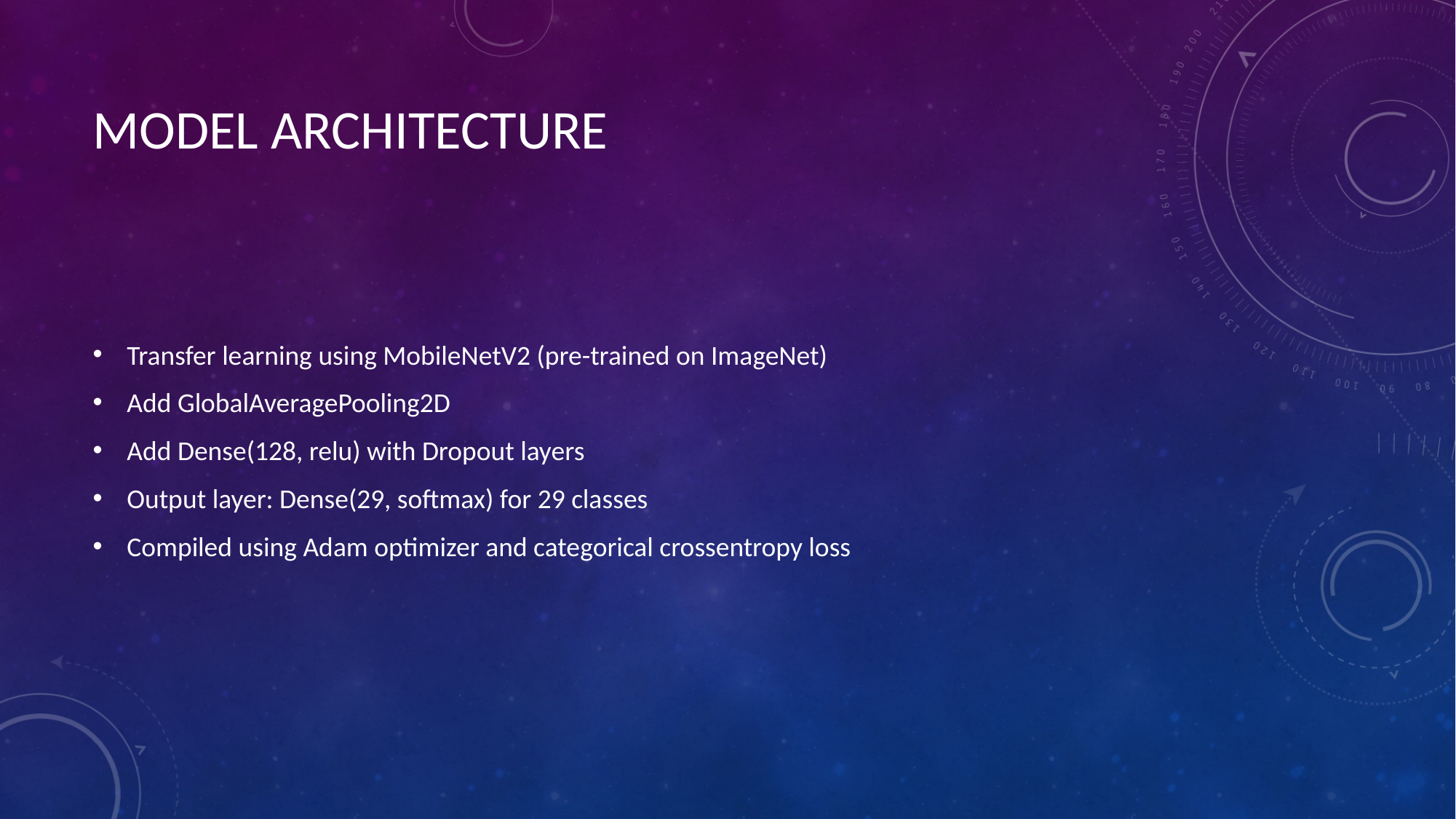

# Model Architecture
Transfer learning using MobileNetV2 (pre-trained on ImageNet)
Add GlobalAveragePooling2D
Add Dense(128, relu) with Dropout layers
Output layer: Dense(29, softmax) for 29 classes
Compiled using Adam optimizer and categorical crossentropy loss